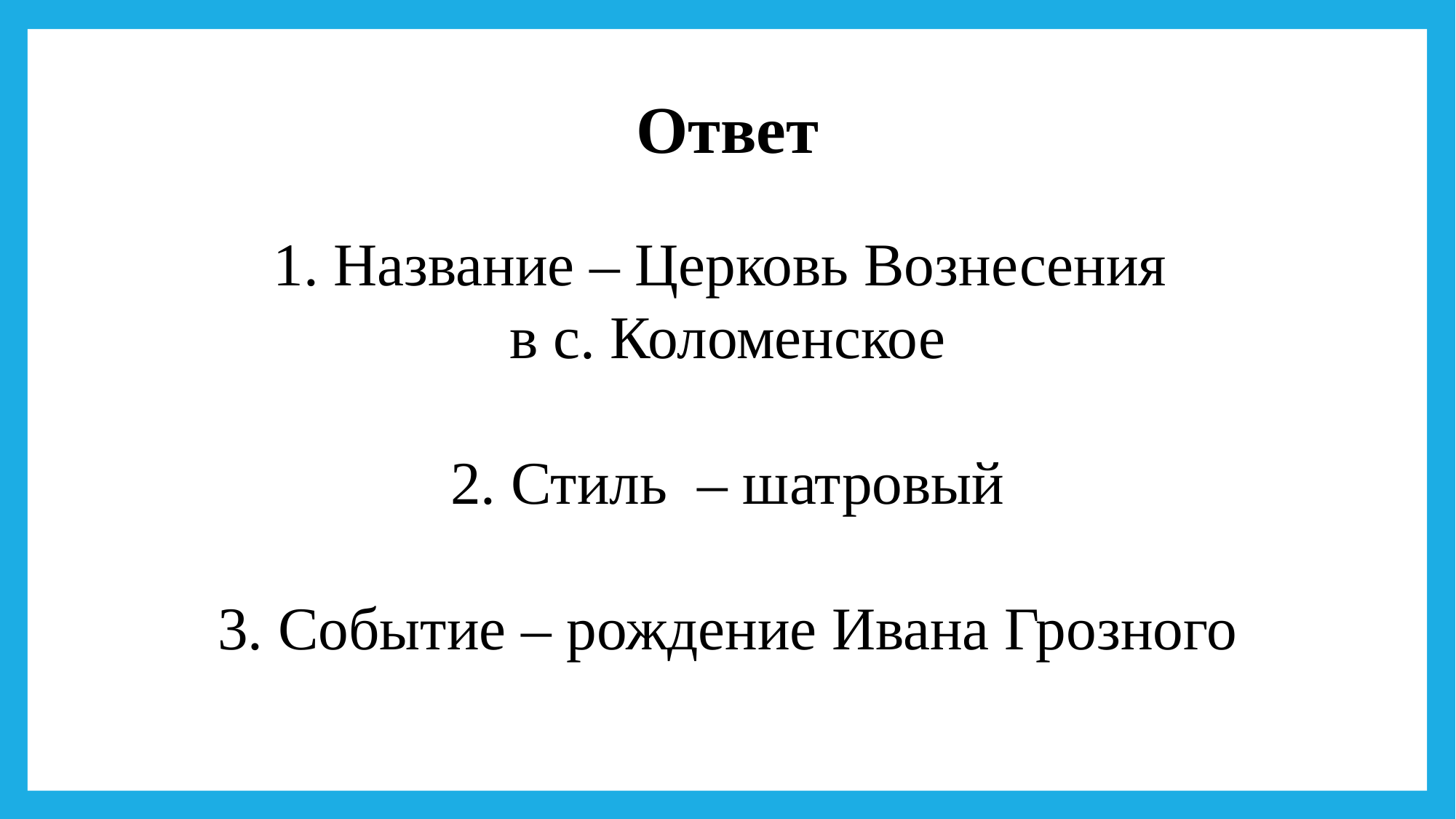

Ответ
1. Название – Церковь Вознесения
в с. Коломенское

2. Стиль  – шатровый

3. Событие – рождение Ивана Грозного